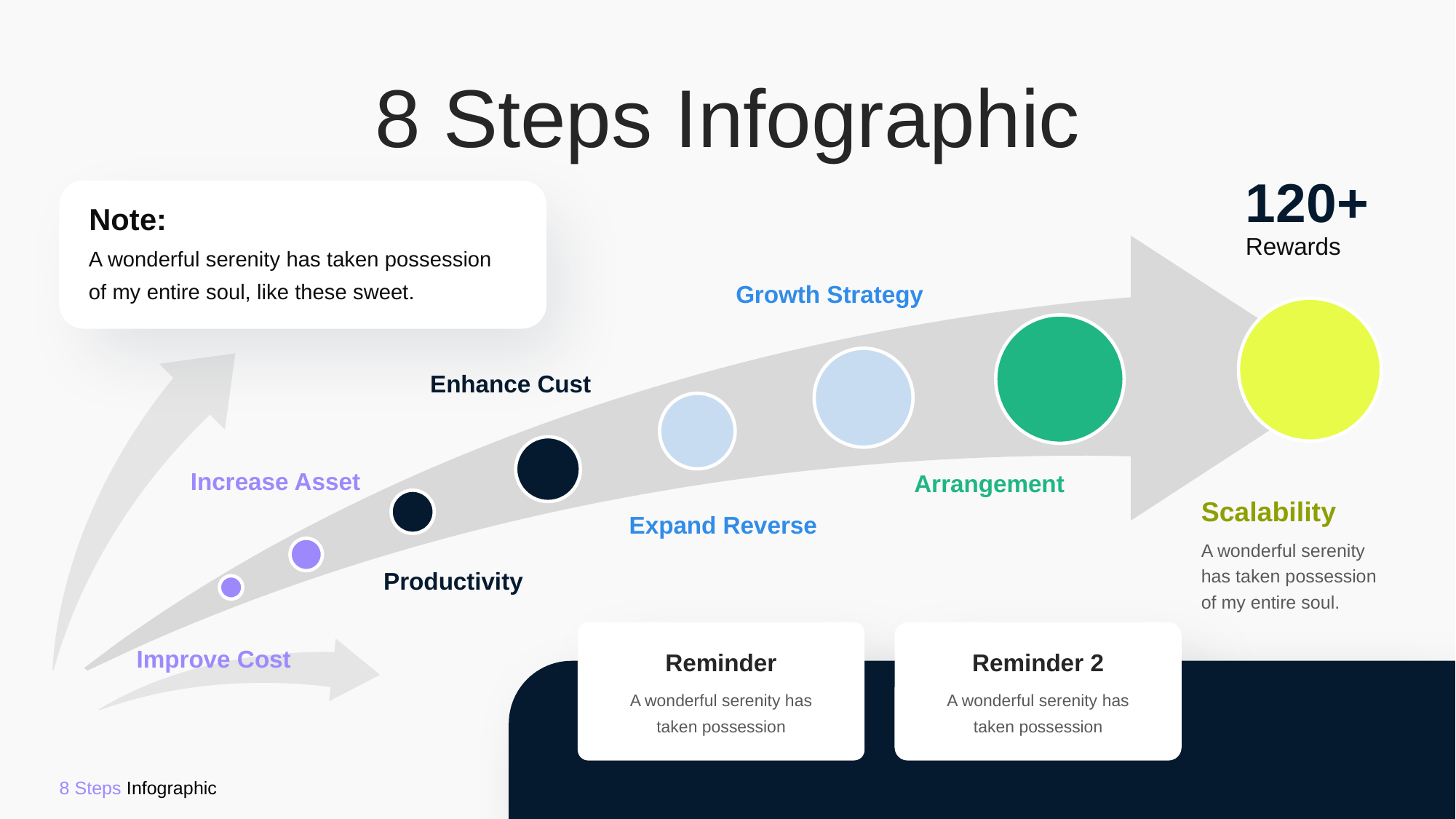

8 Steps Infographic
120+
Rewards

Note:
A wonderful serenity has taken possession of my entire soul, like these sweet.

Growth Strategy

Enhance Cust

Increase Asset
Arrangement
Scalability
A wonderful serenity has taken possession of my entire soul.

Expand Reverse

Productivity

Reminder
A wonderful serenity has taken possession

Reminder 2
A wonderful serenity has taken possession

Improve Cost